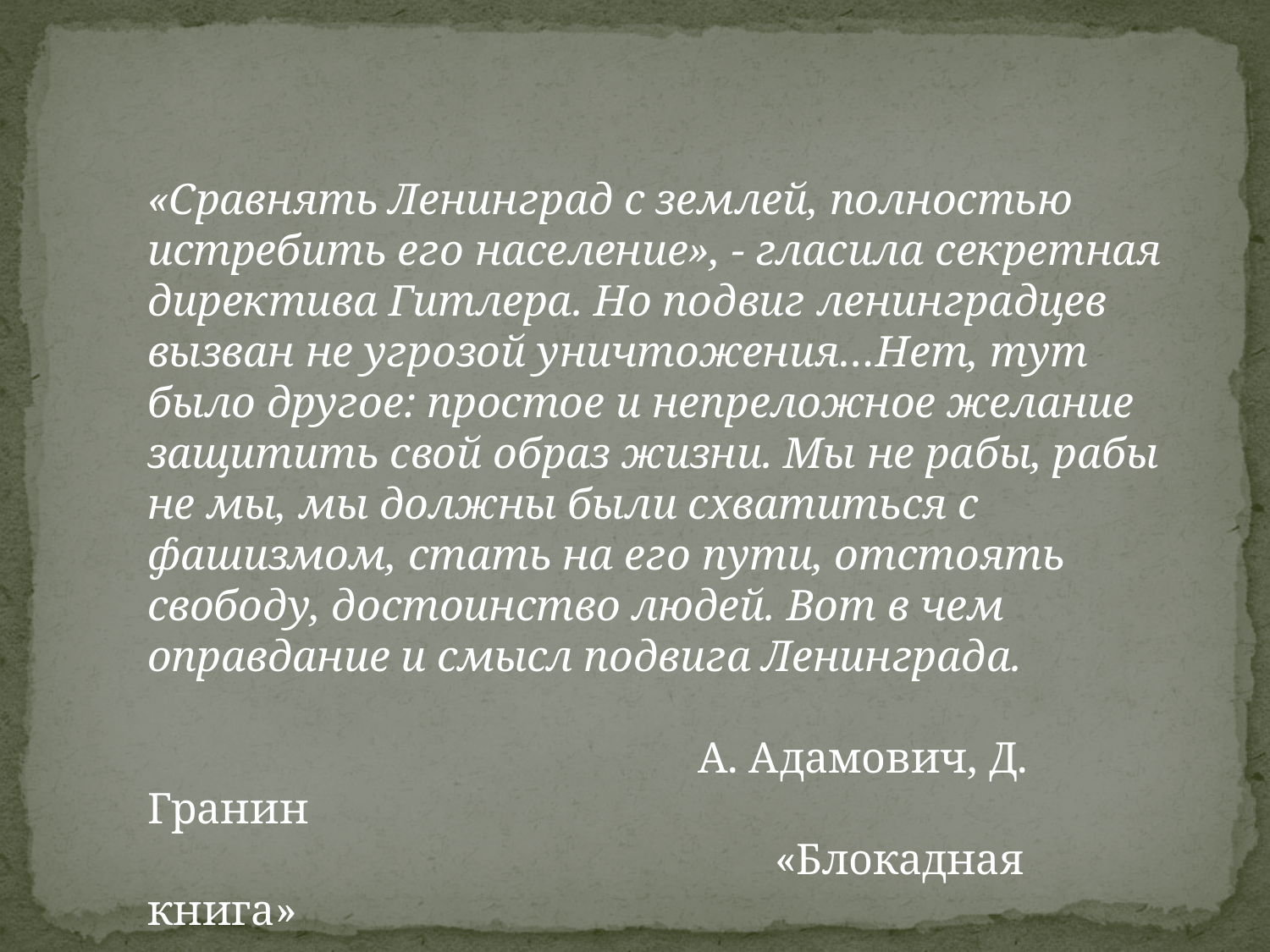

«Сравнять Ленинград с землей, полностью истребить его население», - гласила секретная директива Гитлера. Но подвиг ленинградцев вызван не угрозой уничтожения…Нет, тут было другое: простое и непреложное желание защитить свой образ жизни. Мы не рабы, рабы не мы, мы должны были схватиться с фашизмом, стать на его пути, отстоять свободу, достоинство людей. Вот в чем оправдание и смысл подвига Ленинграда.

                                                  А. Адамович, Д. Гранин
                                                         «Блокадная книга»